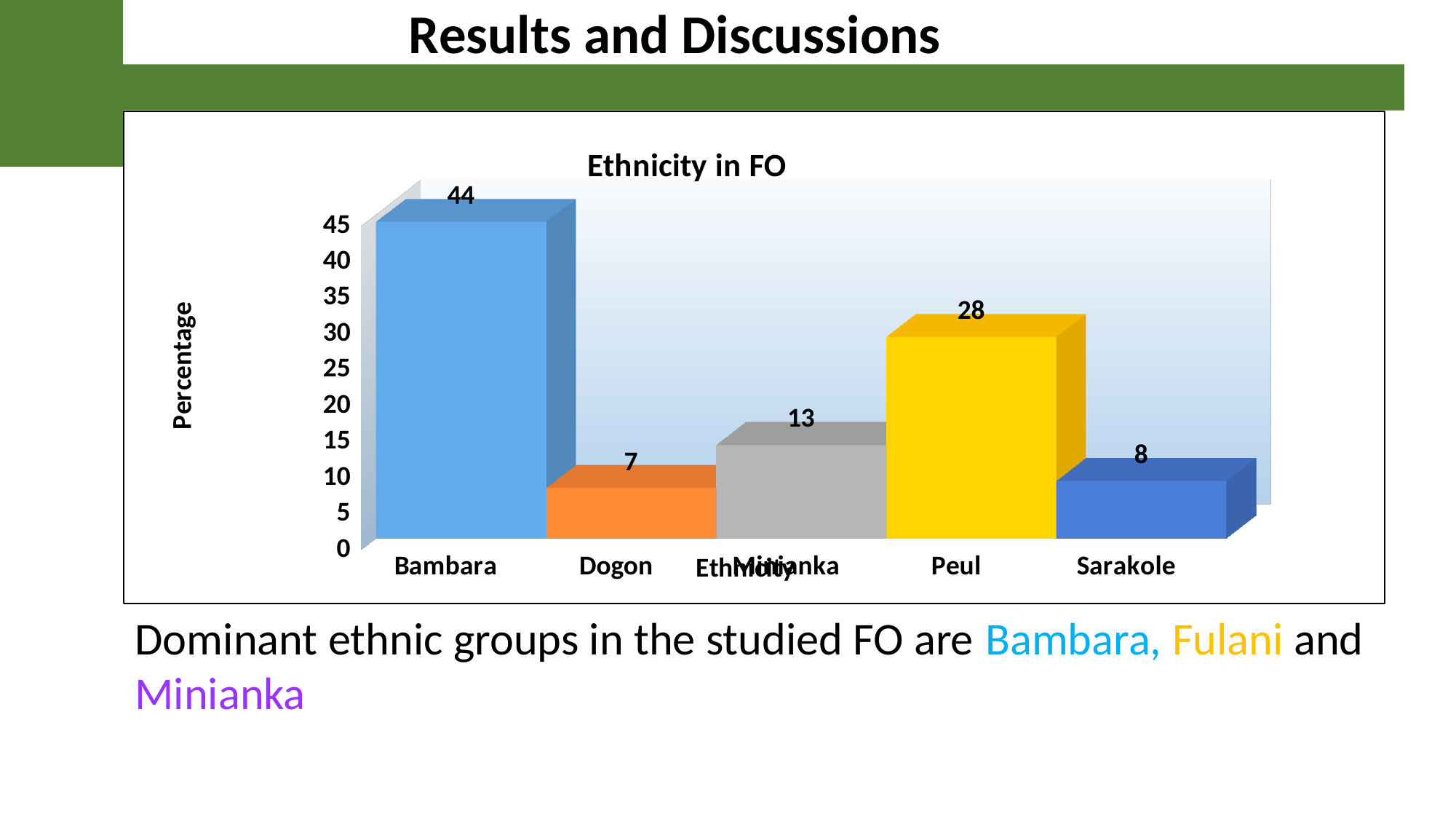

Results and Discussions

[unsupported chart]

Dominant ethnic groups in the studied FO are Bambara, Fulani and Minianka